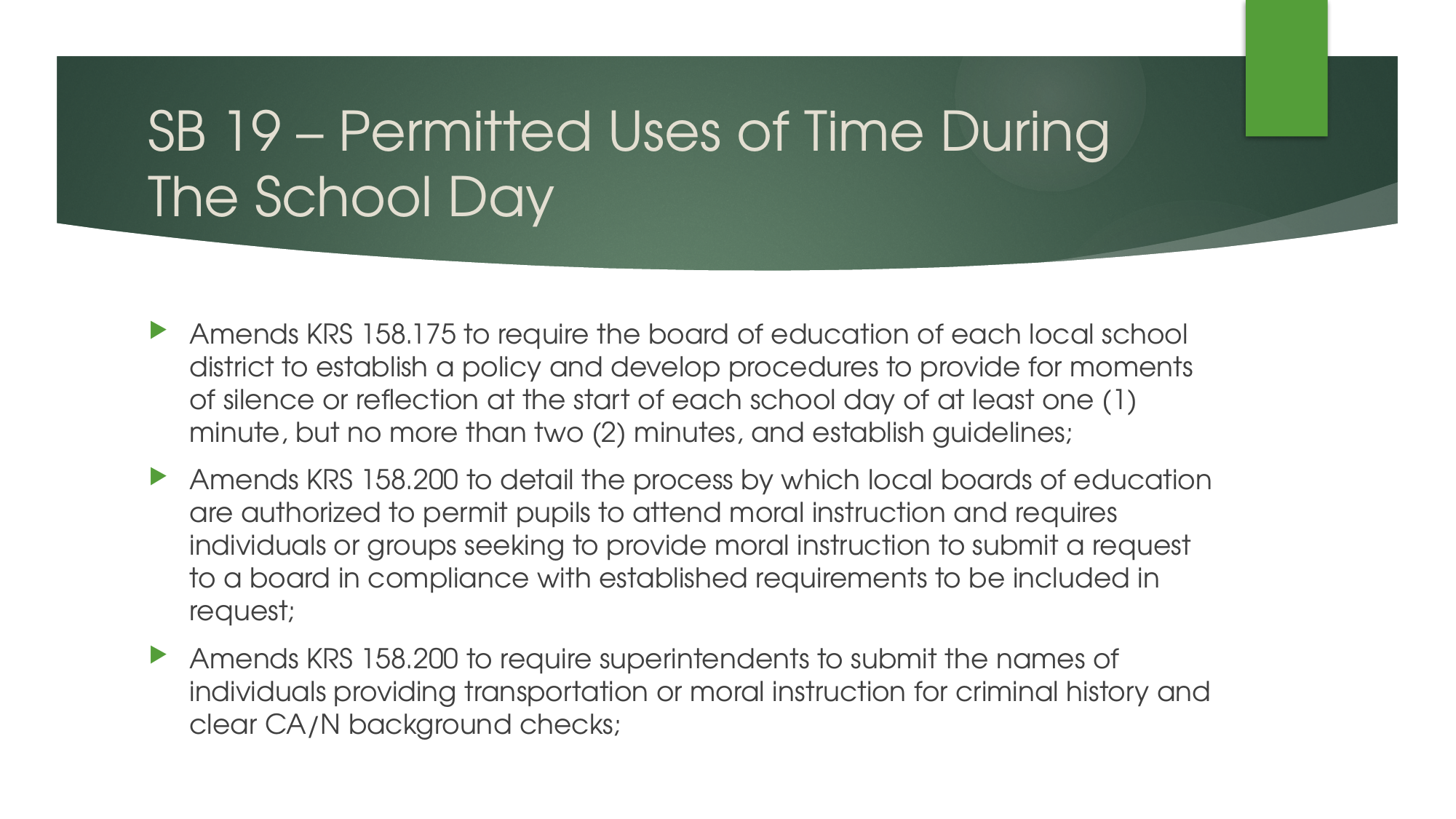

# SB 19 – Permitted Uses of Time During The School Day
Amends KRS 158.175 to require the board of education of each local school district to establish a policy and develop procedures to provide for moments of silence or reflection at the start of each school day of at least one (1) minute, but no more than two (2) minutes, and establish guidelines;
Amends KRS 158.200 to detail the process by which local boards of education are authorized to permit pupils to attend moral instruction and requires individuals or groups seeking to provide moral instruction to submit a request to a board in compliance with established requirements to be included in request;
Amends KRS 158.200 to require superintendents to submit the names of individuals providing transportation or moral instruction for criminal history and clear CA/N background checks;